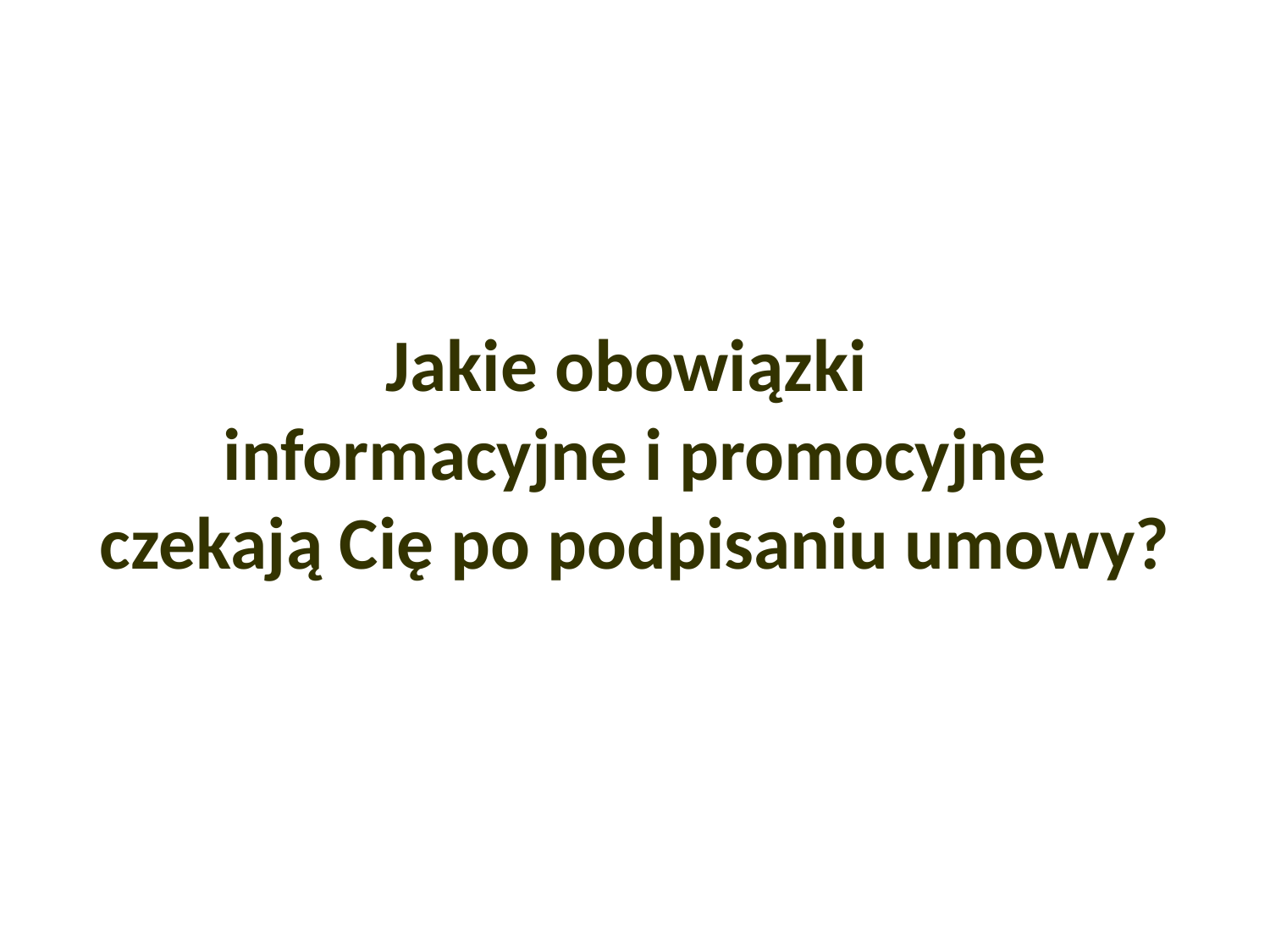

# Jakie obowiązki informacyjne i promocyjne czekają Cię po podpisaniu umowy?